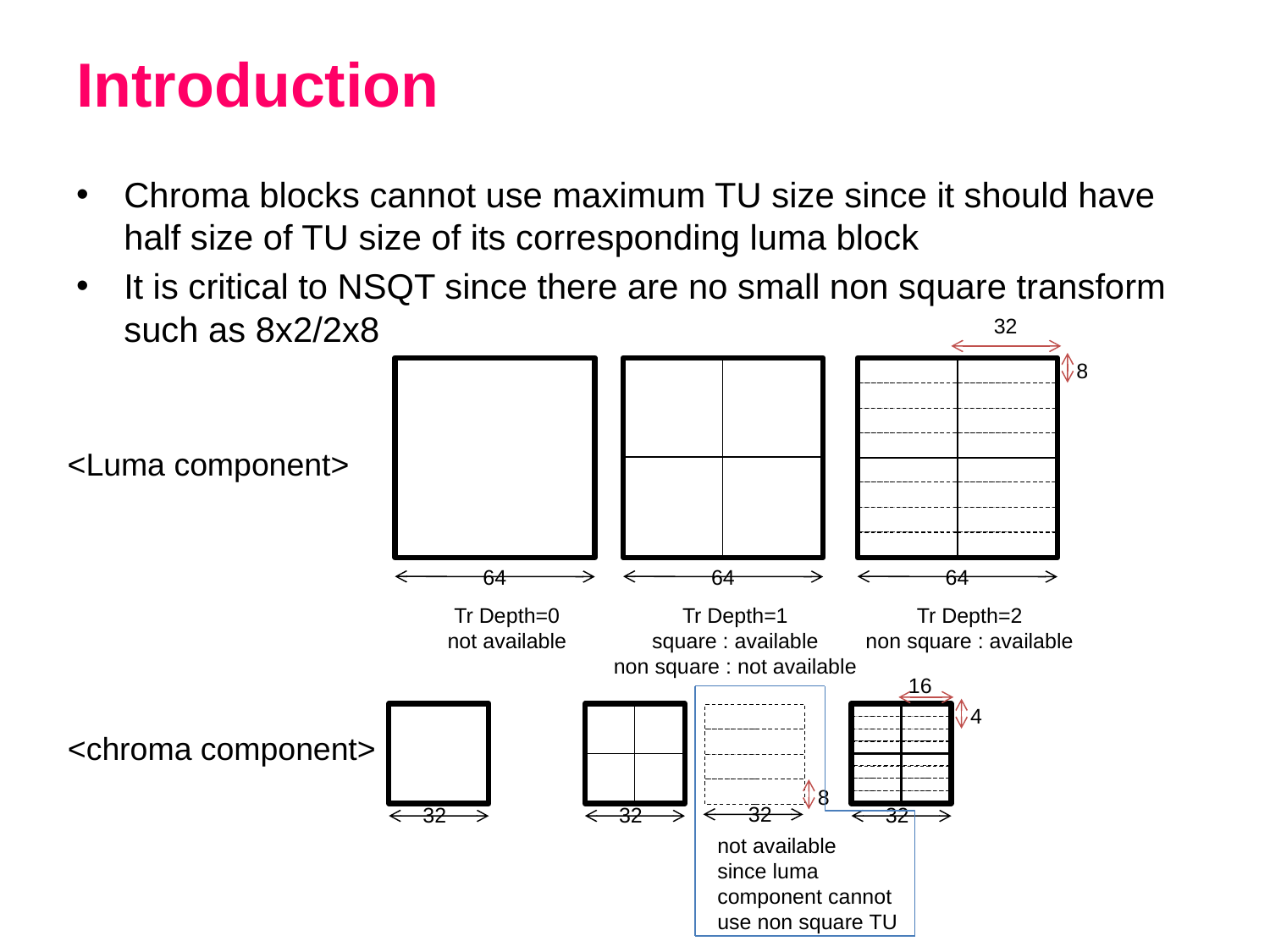

# Introduction
Chroma blocks cannot use maximum TU size since it should have half size of TU size of its corresponding luma block
It is critical to NSQT since there are no small non square transform such as 8x2/2x8
32
8

0
1
2
3
4
5
6
7
8
9
10
11
12
13
14
15
<Luma component>
64
64
64
Tr Depth=0
not available
Tr Depth=1
square : available
non square : not available
Tr Depth=2
non square : available
16
4

0
1
2
3
4
5
6
7
8
9
10
11
12
13
14
15
4
5
6
7
<chroma component>
8
32
32
32
32
not available
since luma component cannot use non square TU